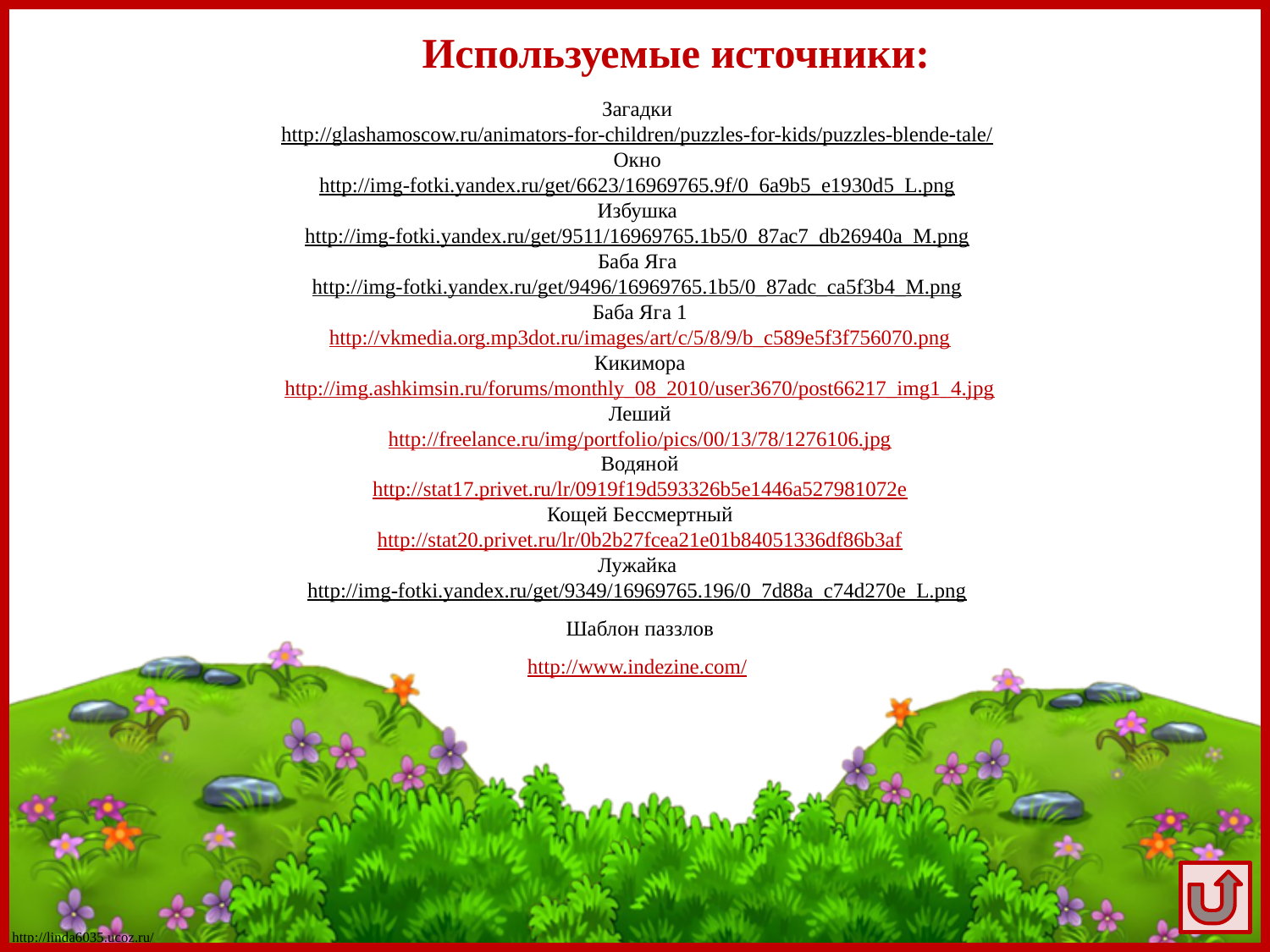

Используемые источники:
Загадки
http://glashamoscow.ru/animators-for-children/puzzles-for-kids/puzzles-blende-tale/
Окно
http://img-fotki.yandex.ru/get/6623/16969765.9f/0_6a9b5_e1930d5_L.png
Избушка
http://img-fotki.yandex.ru/get/9511/16969765.1b5/0_87ac7_db26940a_M.png
Баба Яга
http://img-fotki.yandex.ru/get/9496/16969765.1b5/0_87adc_ca5f3b4_M.png
Баба Яга 1
 http://vkmedia.org.mp3dot.ru/images/art/c/5/8/9/b_c589e5f3f756070.png
Кикимора
 http://img.ashkimsin.ru/forums/monthly_08_2010/user3670/post66217_img1_4.jpg
Леший
 http://freelance.ru/img/portfolio/pics/00/13/78/1276106.jpg
Водяной
 http://stat17.privet.ru/lr/0919f19d593326b5e1446a527981072e
Кощей Бессмертный
 http://stat20.privet.ru/lr/0b2b27fcea21e01b84051336df86b3af
Лужайка
http://img-fotki.yandex.ru/get/9349/16969765.196/0_7d88a_c74d270e_L.png
Шаблон паззлов
 http://www.indezine.com/